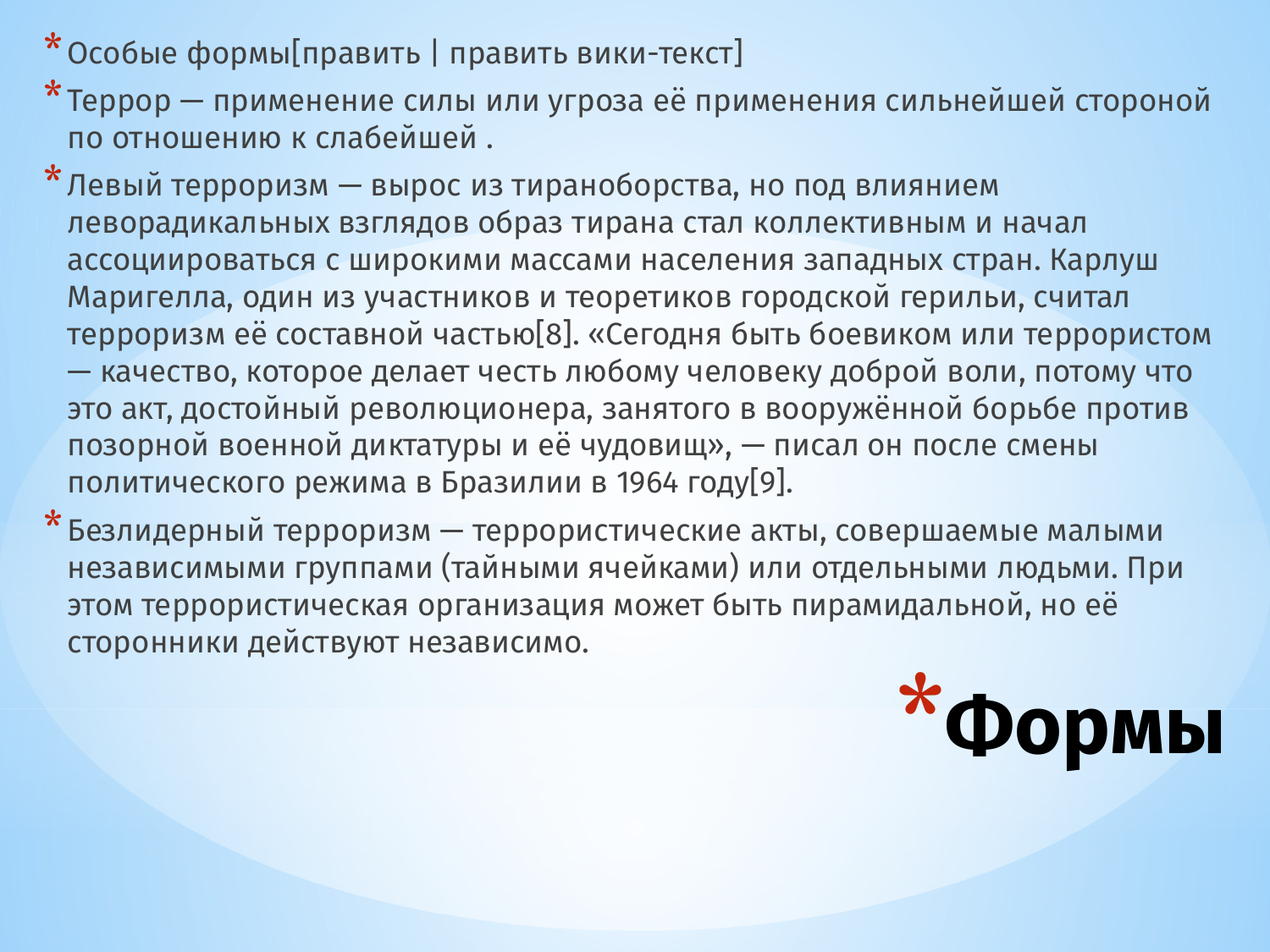

Особые формы[править | править вики-текст]
Террор — применение силы или угроза её применения сильнейшей стороной по отношению к слабейшей .
Левый терроризм — вырос из тираноборства, но под влиянием леворадикальных взглядов образ тирана стал коллективным и начал ассоциироваться с широкими массами населения западных стран. Карлуш Маригелла, один из участников и теоретиков городской герильи, считал терроризм её составной частью[8]. «Сегодня быть боевиком или террористом — качество, которое делает честь любому человеку доброй воли, потому что это акт, достойный революционера, занятого в вооружённой борьбе против позорной военной диктатуры и её чудовищ», — писал он после смены политического режима в Бразилии в 1964 году[9].
Безлидерный терроризм — террористические акты, совершаемые малыми независимыми группами (тайными ячейками) или отдельными людьми. При этом террористическая организация может быть пирамидальной, но её сторонники действуют независимо.
# Формы